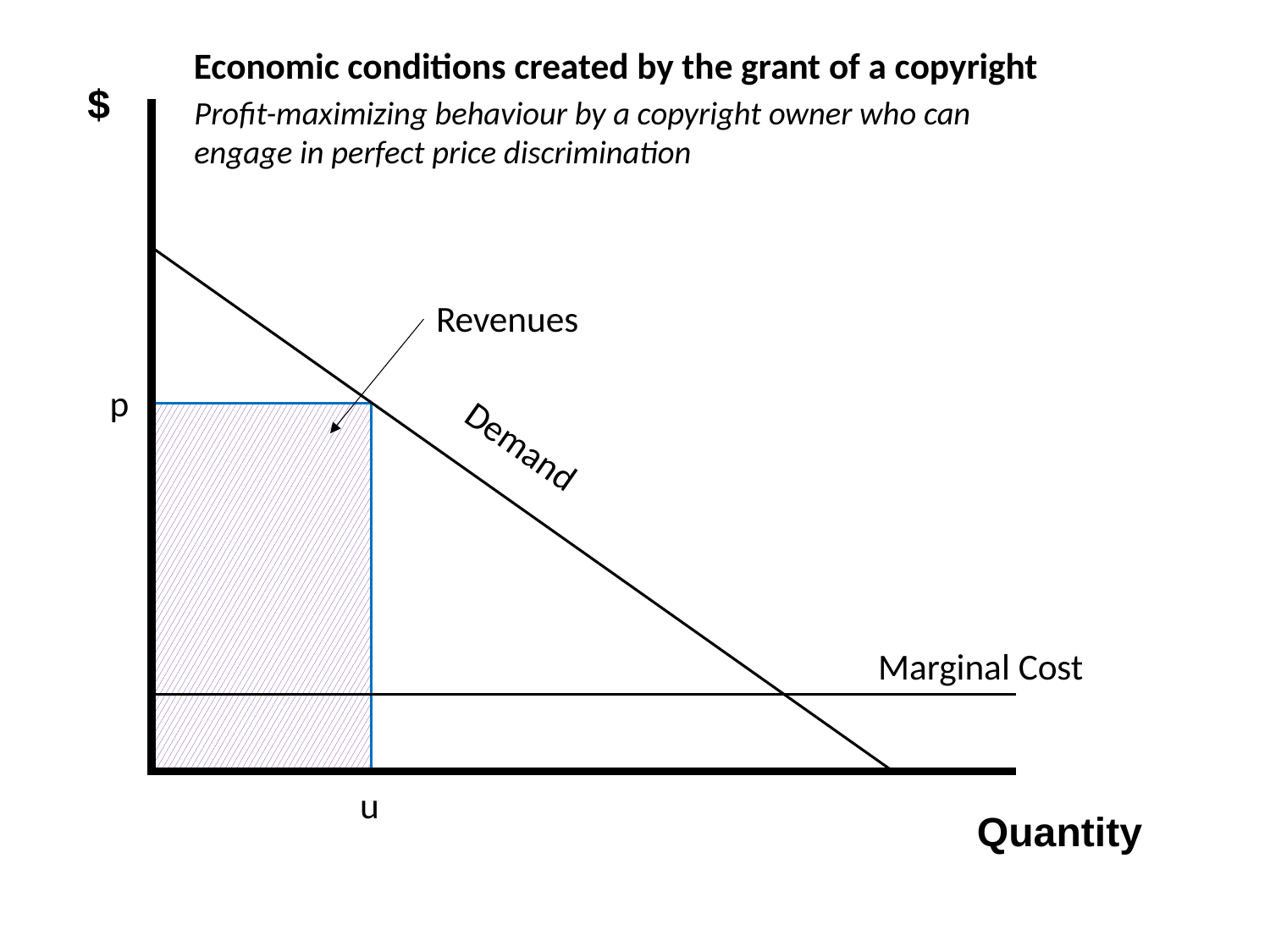

Economic conditions created by the grant of a copyright
$
Profit-maximizing behaviour by a copyright owner who can engage in perfect price discrimination
Revenues
p

Demand
Marginal Cost
u
Quantity